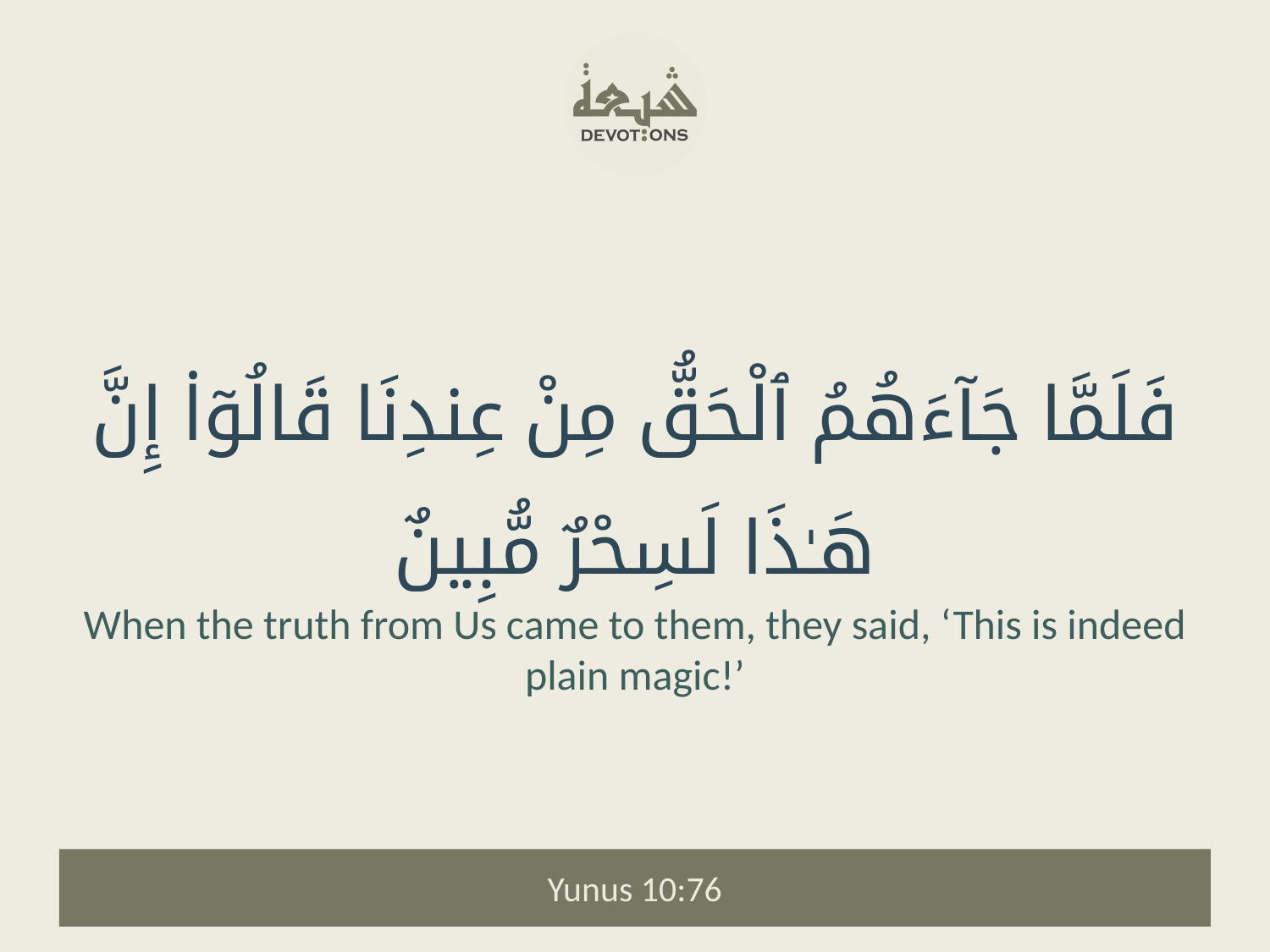

فَلَمَّا جَآءَهُمُ ٱلْحَقُّ مِنْ عِندِنَا قَالُوٓا۟ إِنَّ هَـٰذَا لَسِحْرٌ مُّبِينٌ
When the truth from Us came to them, they said, ‘This is indeed plain magic!’
Yunus 10:76